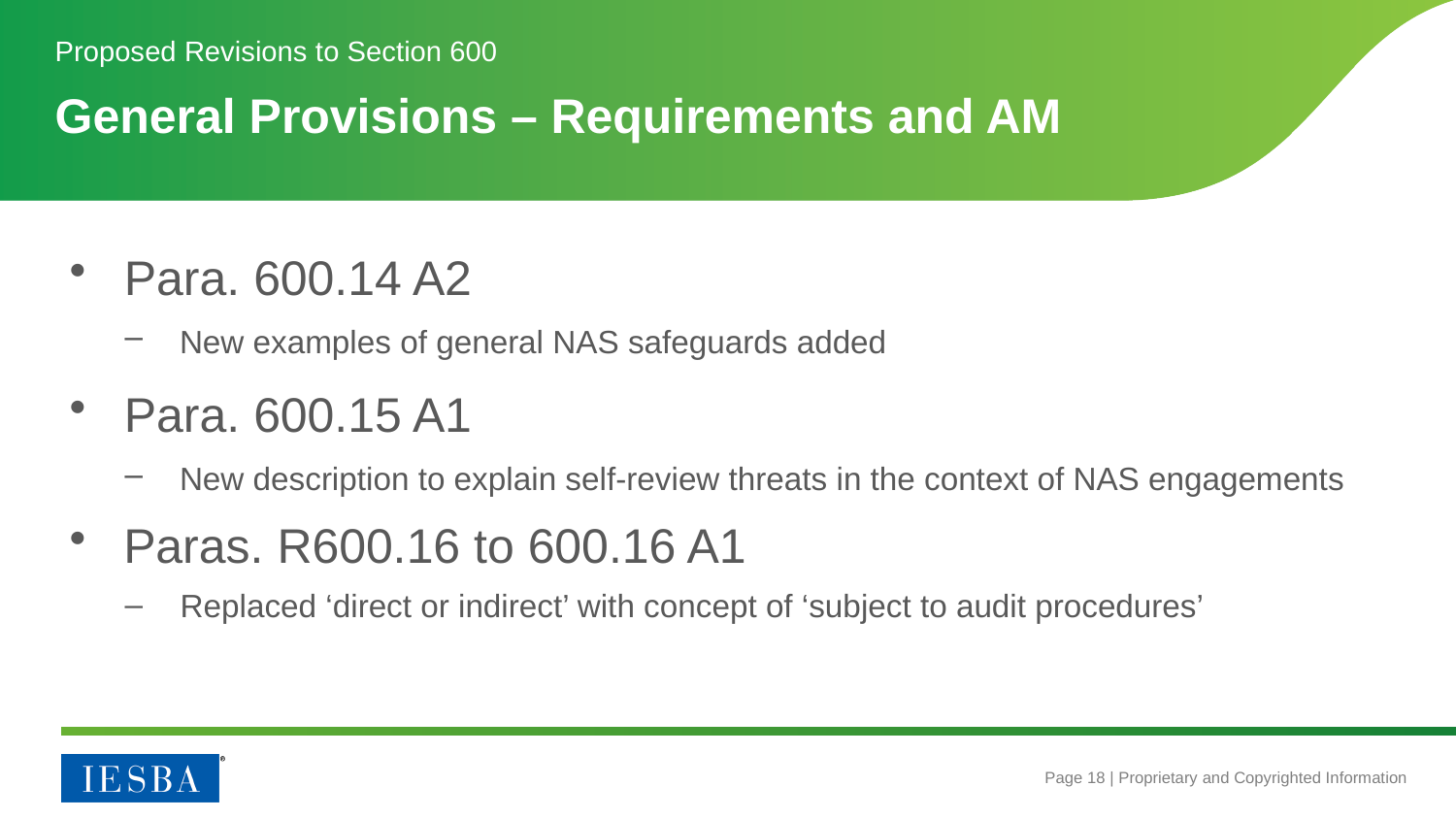

Proposed Revisions to Section 600
# General Provisions – Requirements and AM
Para. 600.14 A2
New examples of general NAS safeguards added
Para. 600.15 A1
New description to explain self-review threats in the context of NAS engagements
Paras. R600.16 to 600.16 A1
Replaced ‘direct or indirect’ with concept of ‘subject to audit procedures’